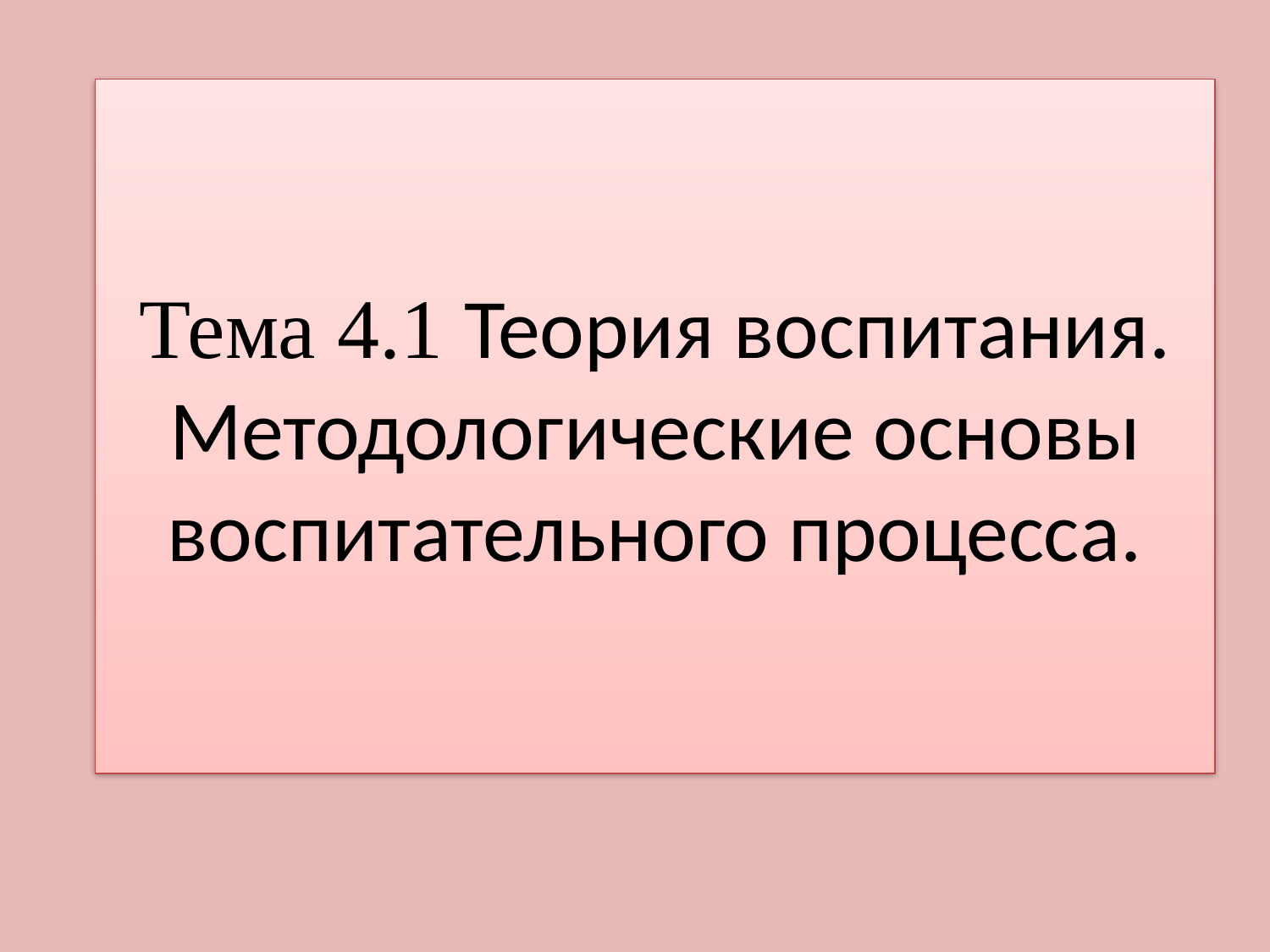

# Тема 4.1 Теория воспитания. Методологические основы воспитательного процесса.